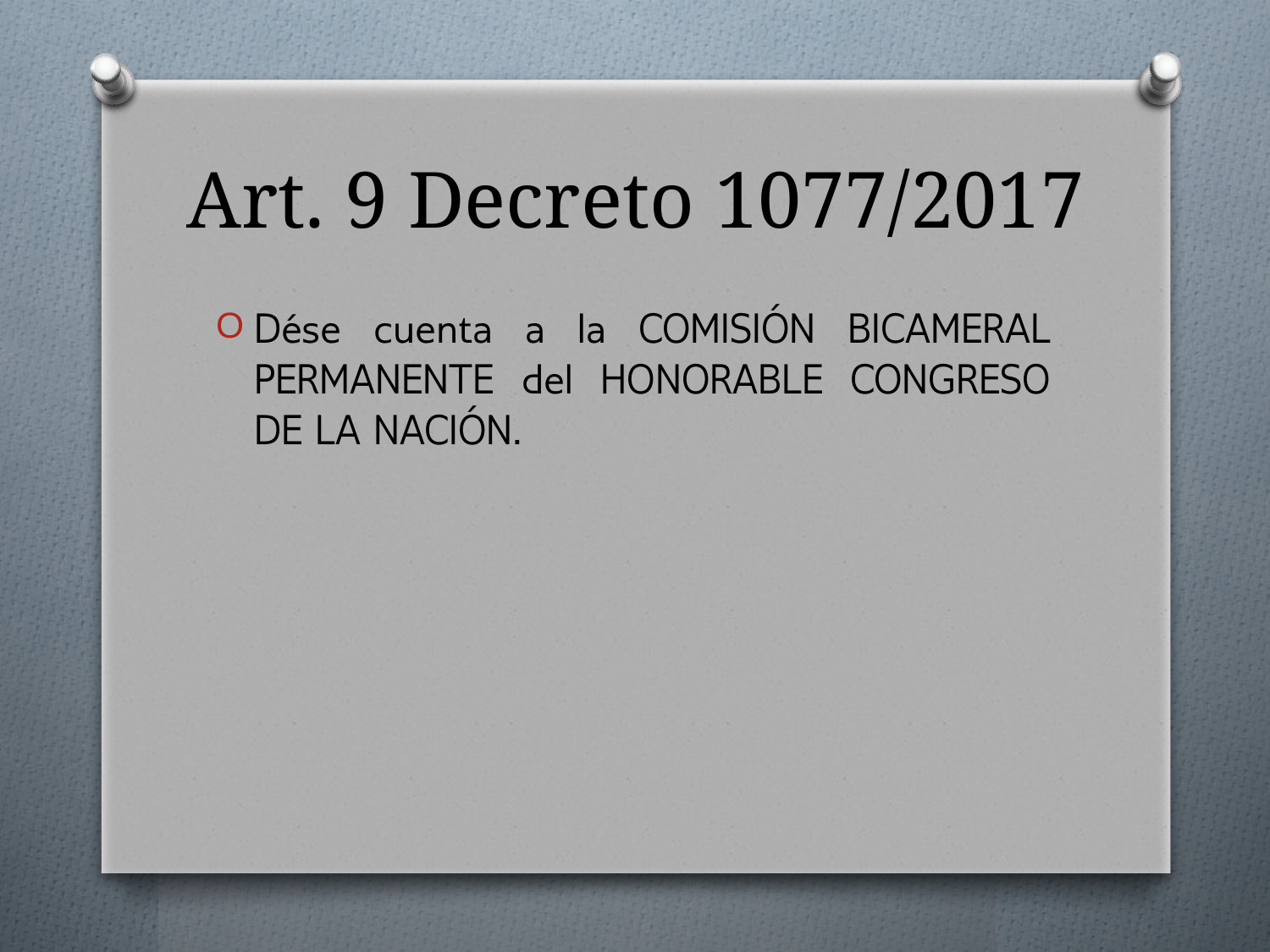

# Art. 9 Decreto 1077/2017
Dése cuenta a la COMISIÓN BICAMERAL PERMANENTE del HONORABLE CONGRESO DE LA NACIÓN.